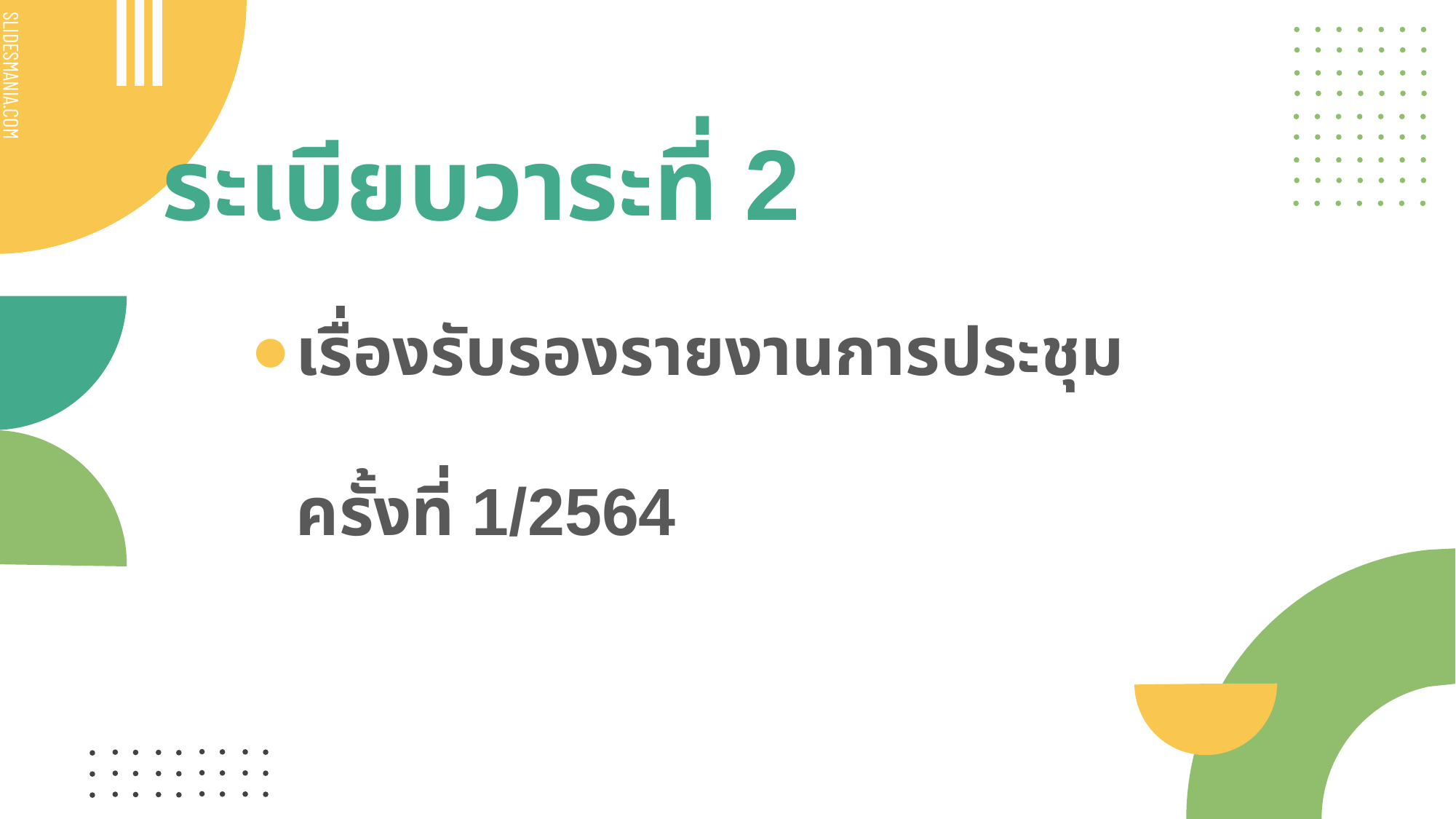

ระเบียบวาระที่ 2
เรื่องรับรองรายงานการประชุม ครั้งที่ 1/2564